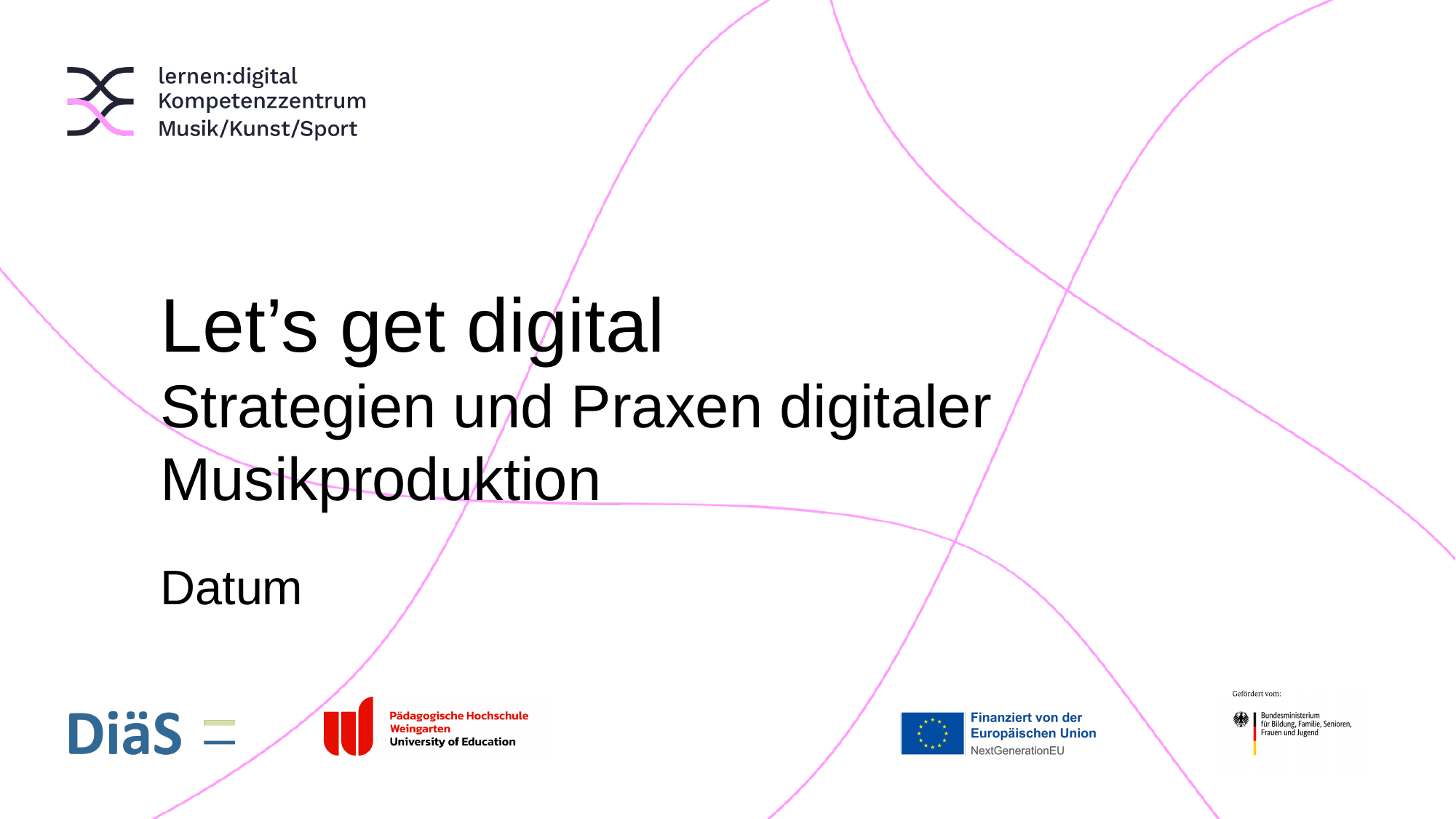

# Let’s get digital Strategien und Praxen digitaler Musikproduktion
Datum